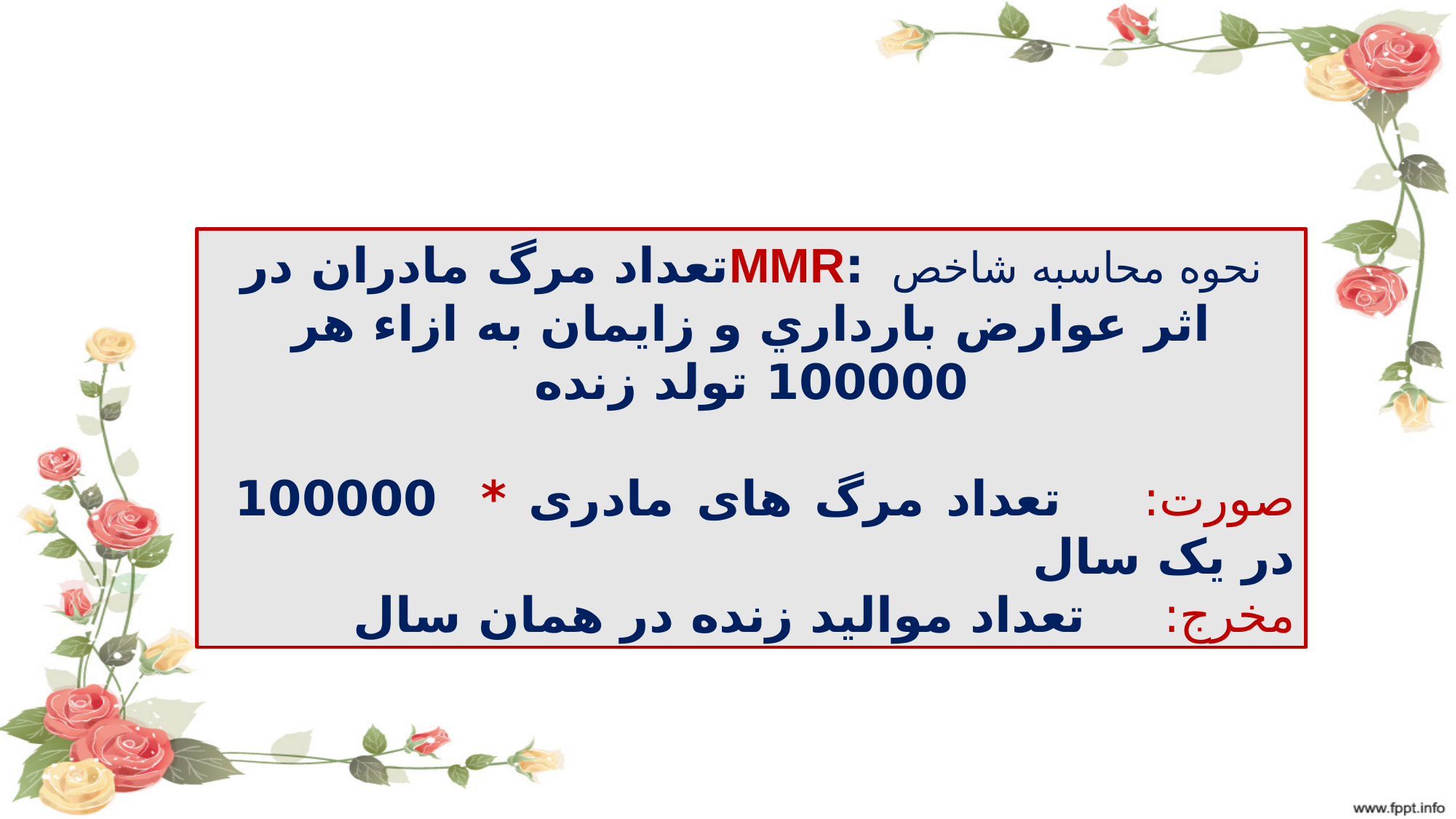

نحوه محاسبه شاخص  :MMRتعداد مرگ مادران در اثر عوارض بارداري و زايمان به ازاء هر 100000 تولد زنده

صورت:    تعداد مرگ های مادری *  100000  در یک سال
مخرج:     تعداد موالید زنده در همان سال